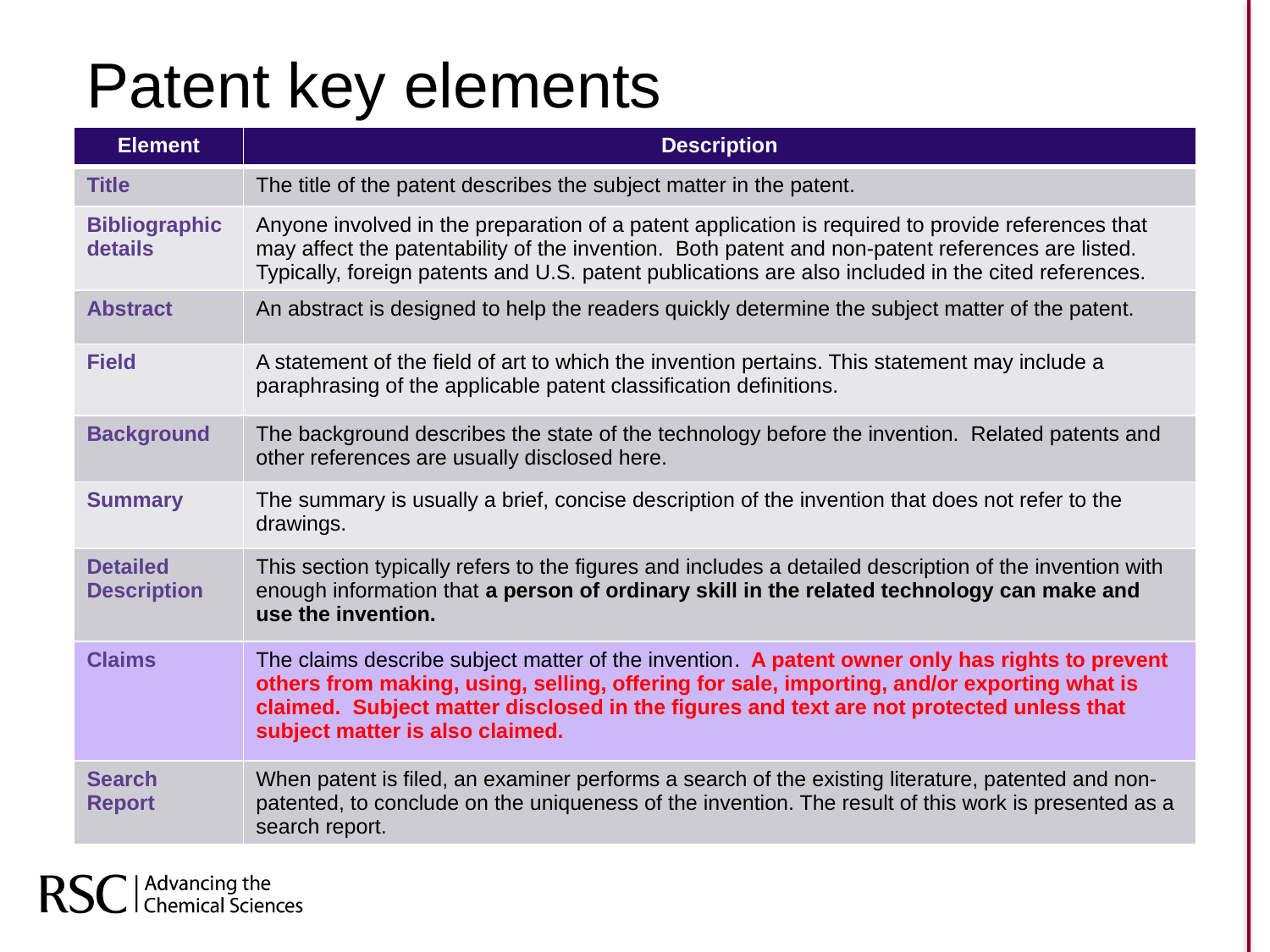

# Patent key elements
| Element | Description |
| --- | --- |
| Title | The title of the patent describes the subject matter in the patent. |
| Bibliographic details | Anyone involved in the preparation of a patent application is required to provide references that may affect the patentability of the invention. Both patent and non-patent references are listed. Typically, foreign patents and U.S. patent publications are also included in the cited references. |
| Abstract | An abstract is designed to help the readers quickly determine the subject matter of the patent. |
| Field | A statement of the field of art to which the invention pertains. This statement may include a paraphrasing of the applicable patent classification definitions. |
| Background | The background describes the state of the technology before the invention. Related patents and other references are usually disclosed here. |
| Summary | The summary is usually a brief, concise description of the invention that does not refer to the drawings. |
| Detailed Description | This section typically refers to the figures and includes a detailed description of the invention with enough information that a person of ordinary skill in the related technology can make and use the invention. |
| Claims | The claims describe subject matter of the invention. A patent owner only has rights to prevent others from making, using, selling, offering for sale, importing, and/or exporting what is claimed. Subject matter disclosed in the figures and text are not protected unless that subject matter is also claimed. |
| Search Report | When patent is filed, an examiner performs a search of the existing literature, patented and non-patented, to conclude on the uniqueness of the invention. The result of this work is presented as a search report. |